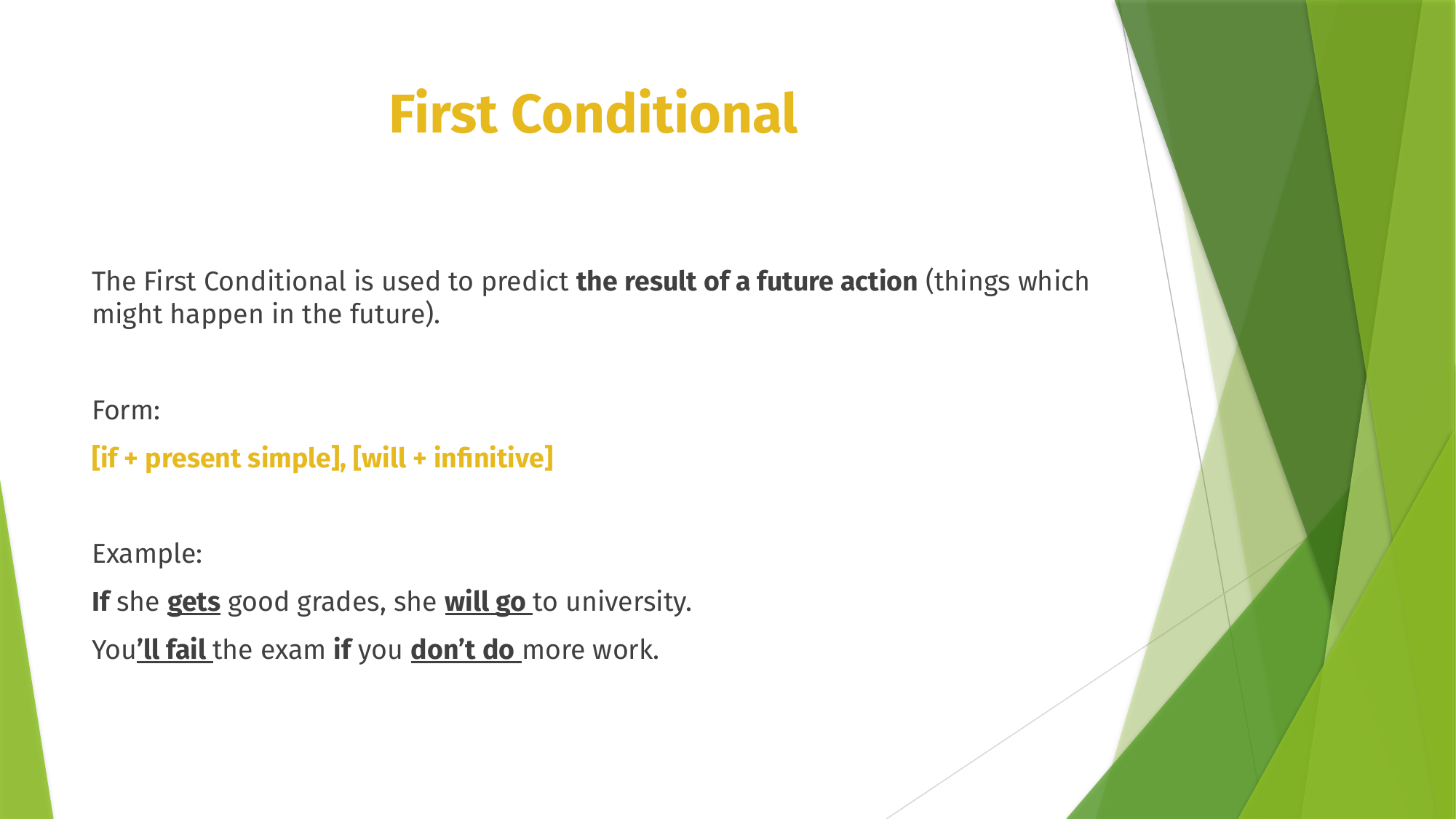

# First Conditional
The First Conditional is used to predict the result of a future action (things which might happen in the future).

Form:
[if + present simple], [will + infinitive]

Example:
If she gets good grades, she will go to university.
You’ll fail the exam if you don’t do more work.